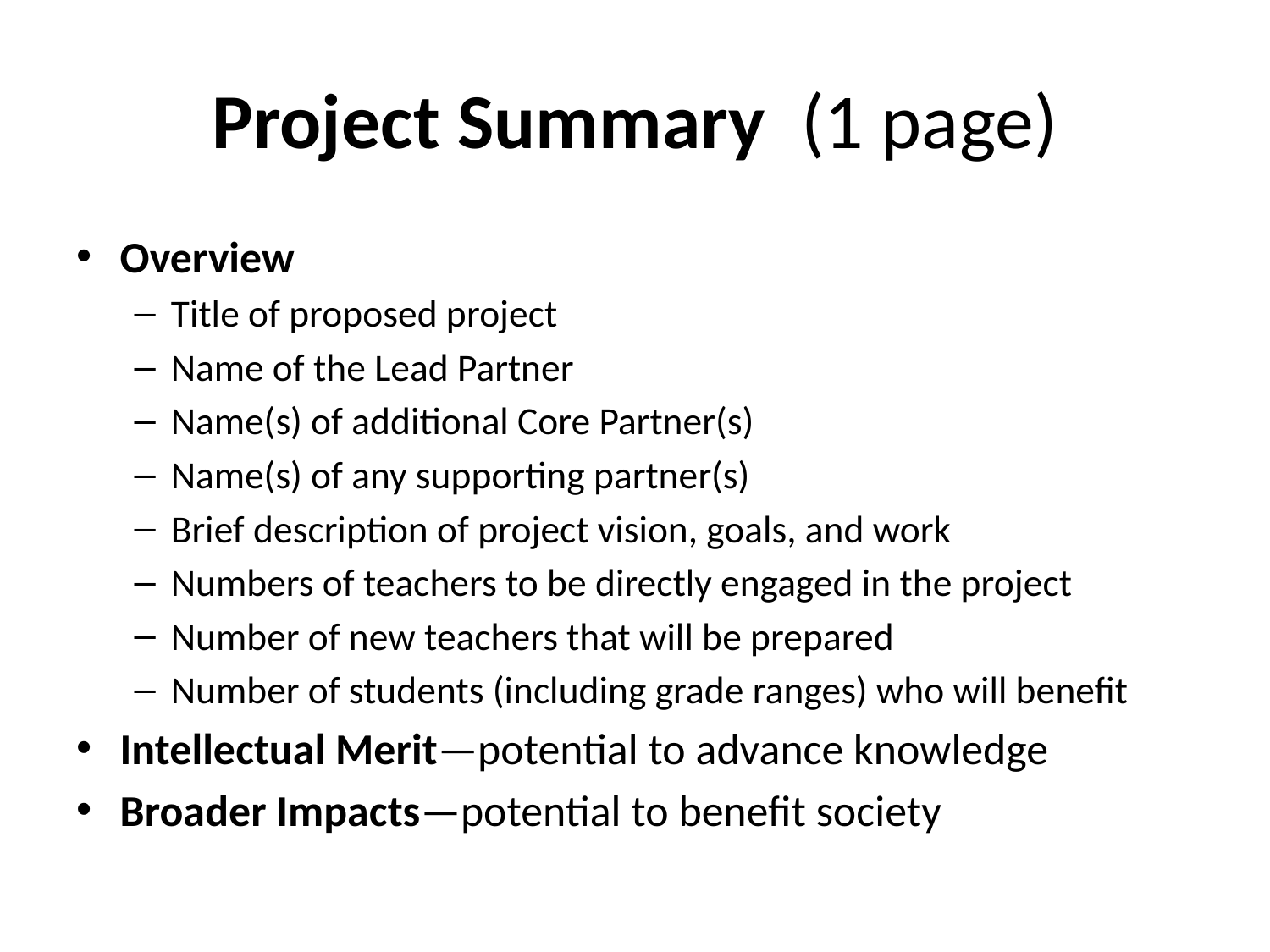

# Project Summary  (1 page)
Overview
Title of proposed project
Name of the Lead Partner
Name(s) of additional Core Partner(s)
Name(s) of any supporting partner(s)
Brief description of project vision, goals, and work
Numbers of teachers to be directly engaged in the project
Number of new teachers that will be prepared
Number of students (including grade ranges) who will benefit
Intellectual Merit—potential to advance knowledge
Broader Impacts—potential to benefit society